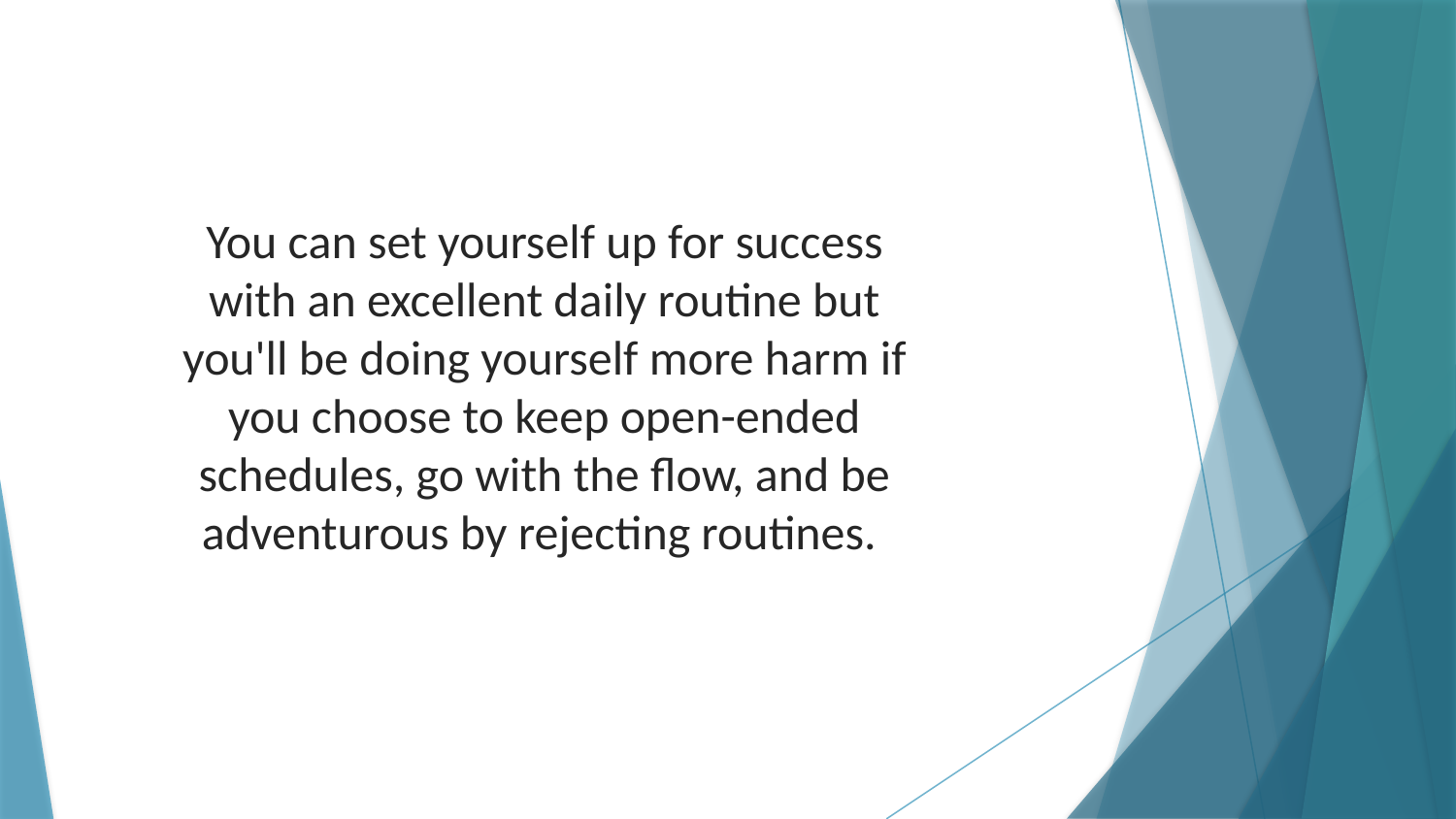

You can set yourself up for success with an excellent daily routine but you'll be doing yourself more harm if you choose to keep open-ended schedules, go with the flow, and be adventurous by rejecting routines.